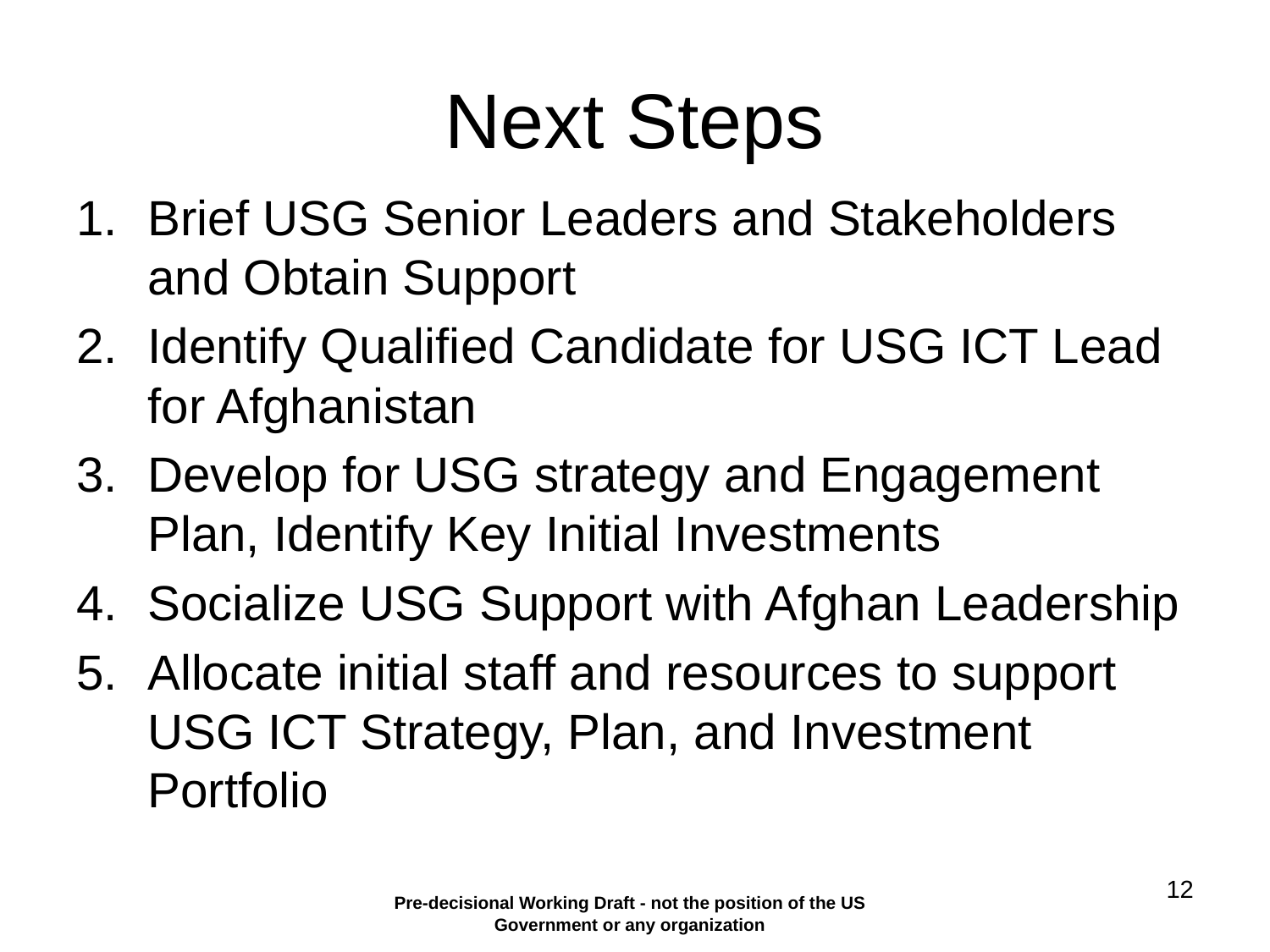

# Next Steps
Brief USG Senior Leaders and Stakeholders and Obtain Support
Identify Qualified Candidate for USG ICT Lead for Afghanistan
Develop for USG strategy and Engagement Plan, Identify Key Initial Investments
Socialize USG Support with Afghan Leadership
Allocate initial staff and resources to support USG ICT Strategy, Plan, and Investment Portfolio
12